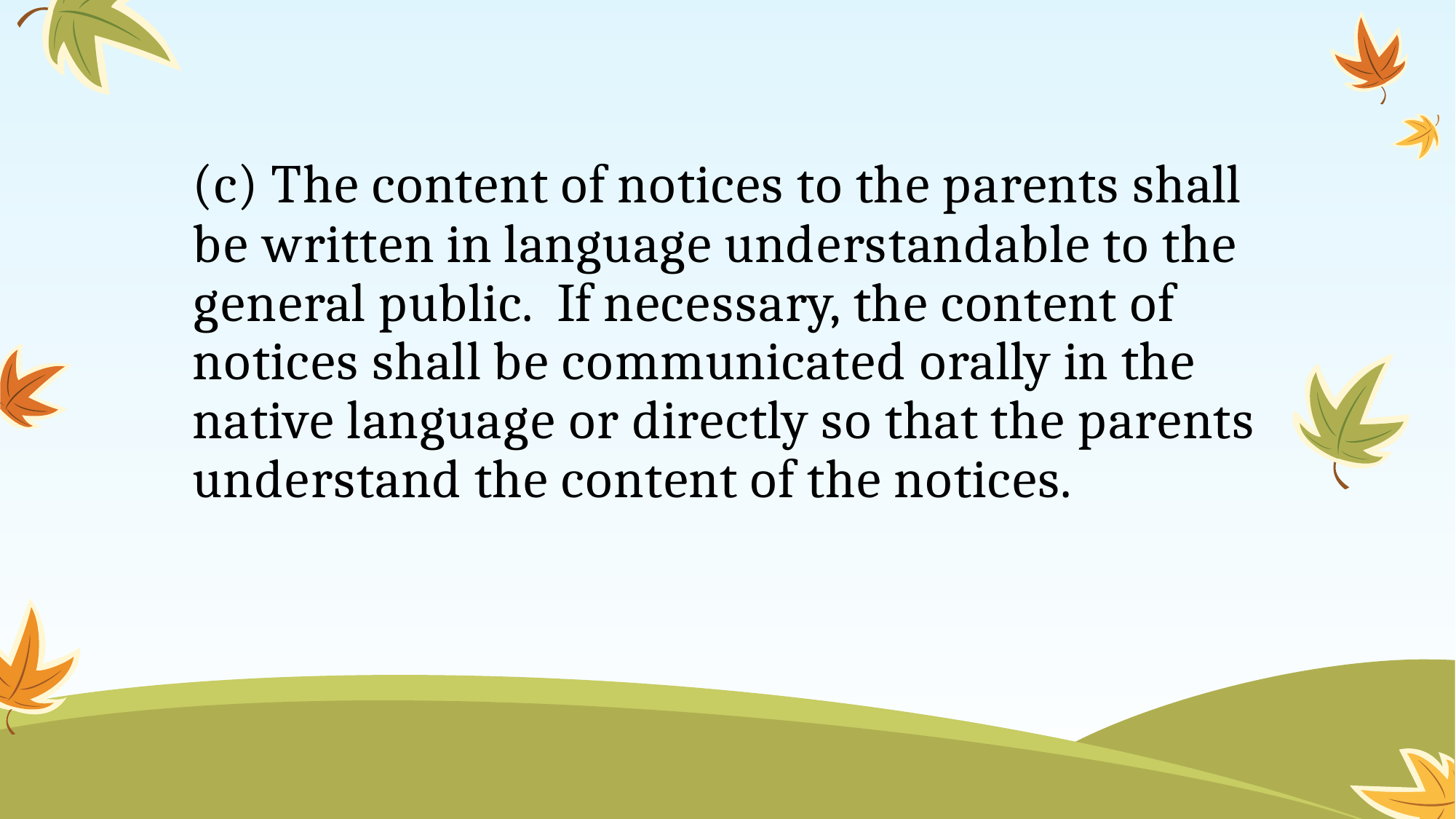

# (c) The content of notices to the parents shall be written in language understandable to the general public.  If necessary, the content of notices shall be communicated orally in the native language or directly so that the parents understand the content of the notices.